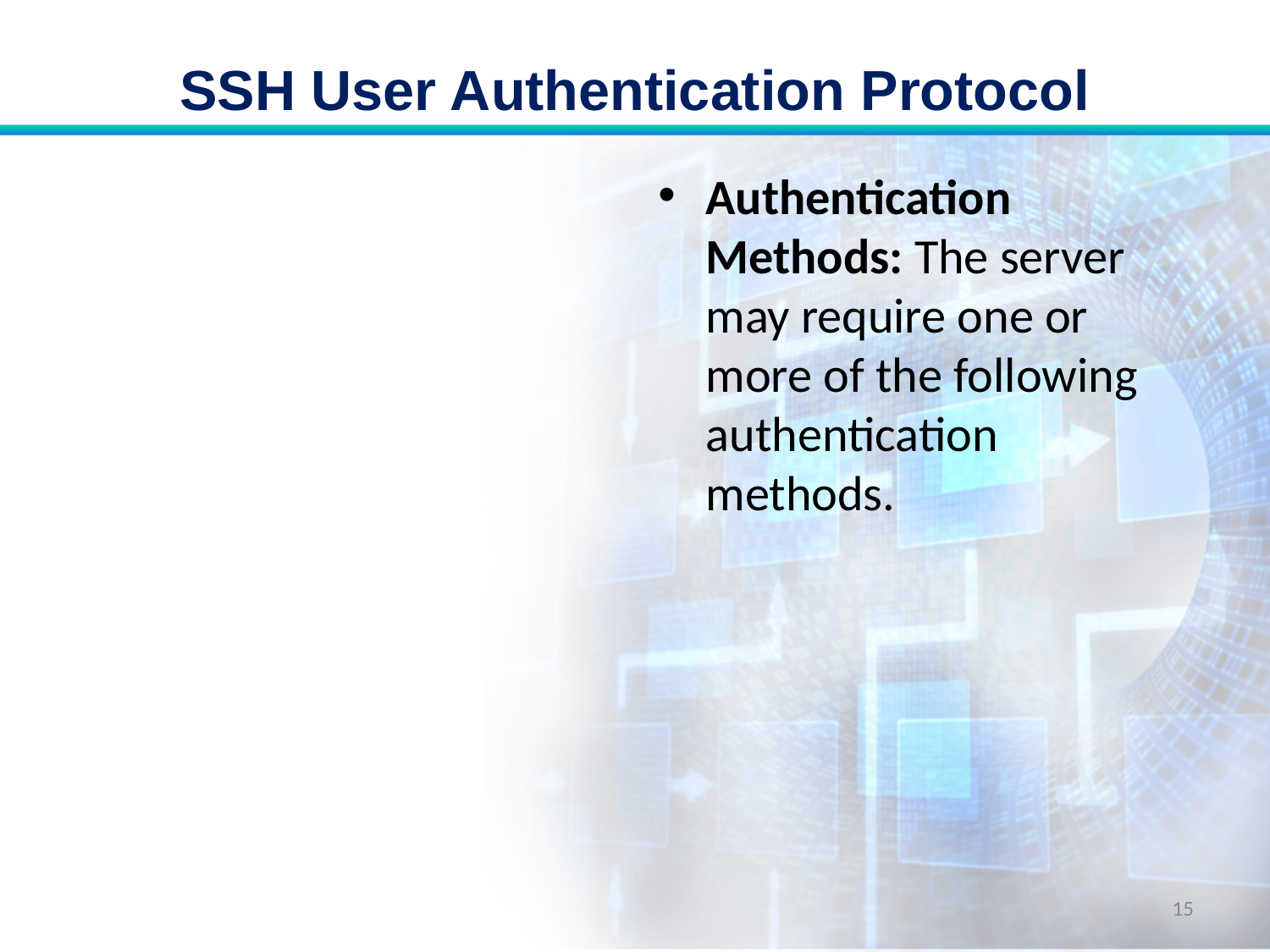

# SSH User Authentication Protocol
Authentication Methods: The server may require one or more of the following authentication methods.

15